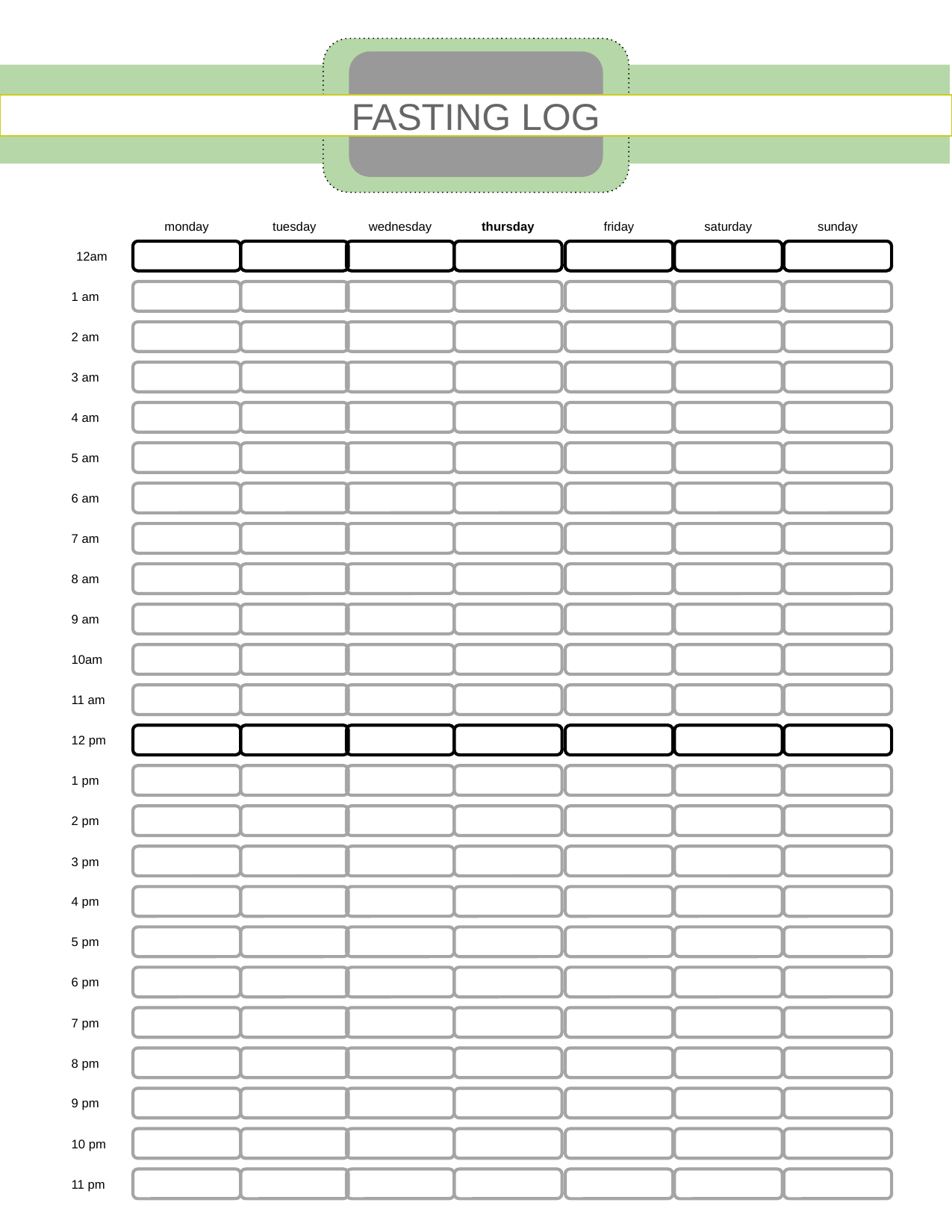

FASTING LOG
monday
tuesday
wednesday
thursday
friday
saturday
sunday
12am

1 am

2 am

3 am

4 am

5 am

6 am

7 am

8 am

9 am

10am

11 am

12 pm

1 pm

2 pm

3 pm

4 pm

5 pm

6 pm

7 pm

8 pm

9 pm

10 pm

11 pm